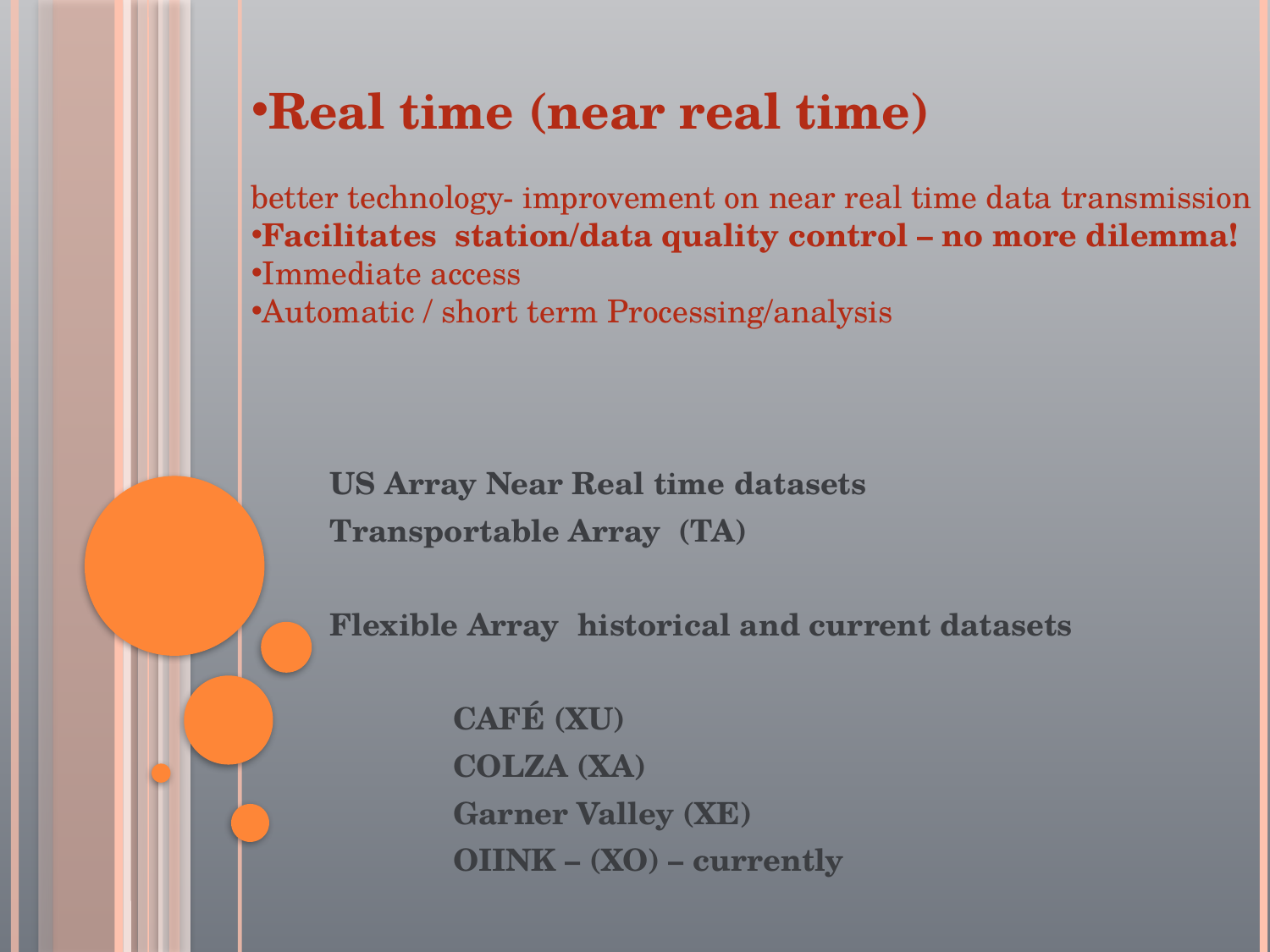

Real time (near real time)
better technology- improvement on near real time data transmission
Facilitates  station/data quality control – no more dilemma!
Immediate access
Automatic / short term Processing/analysis

US Array Near Real time datasets
Transportable Array  (TA)

Flexible Array  historical and current datasets

		CAFÉ (XU)
		COLZA (XA)
		Garner Valley (XE)
		OIINK – (XO) – currently